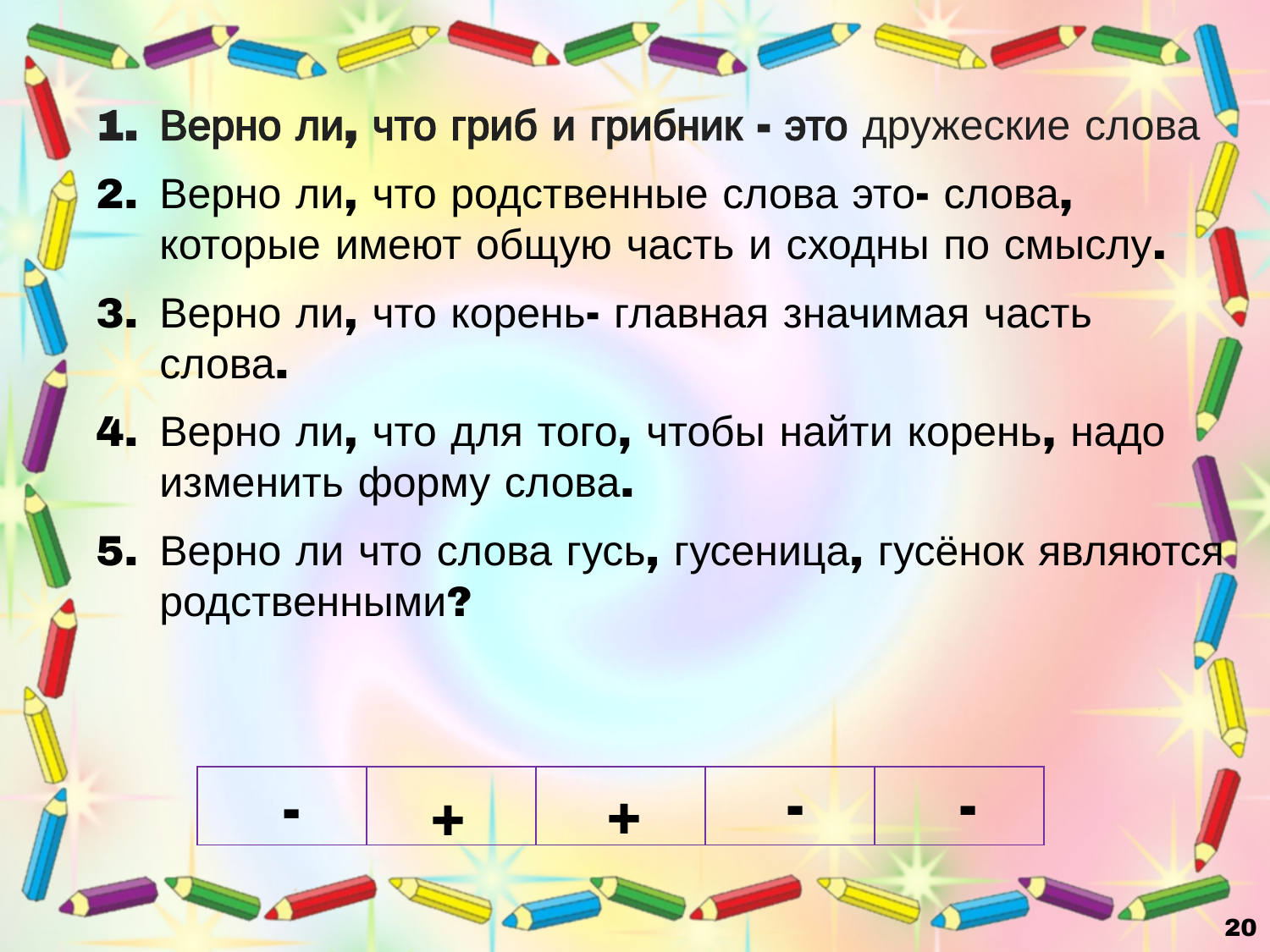

Верно ли, что гриб и грибник - это дружеские слова
Верно ли, что родственные слова это- слова, которые имеют общую часть и сходны по смыслу.
Верно ли, что корень- главная значимая часть слова.
Верно ли, что для того, чтобы найти корень, надо изменить форму слова.
Верно ли что слова гусь, гусеница, гусёнок являются родственными?

-
-
|  |  |  |  |  |
| --- | --- | --- | --- | --- |
-
+
+
20